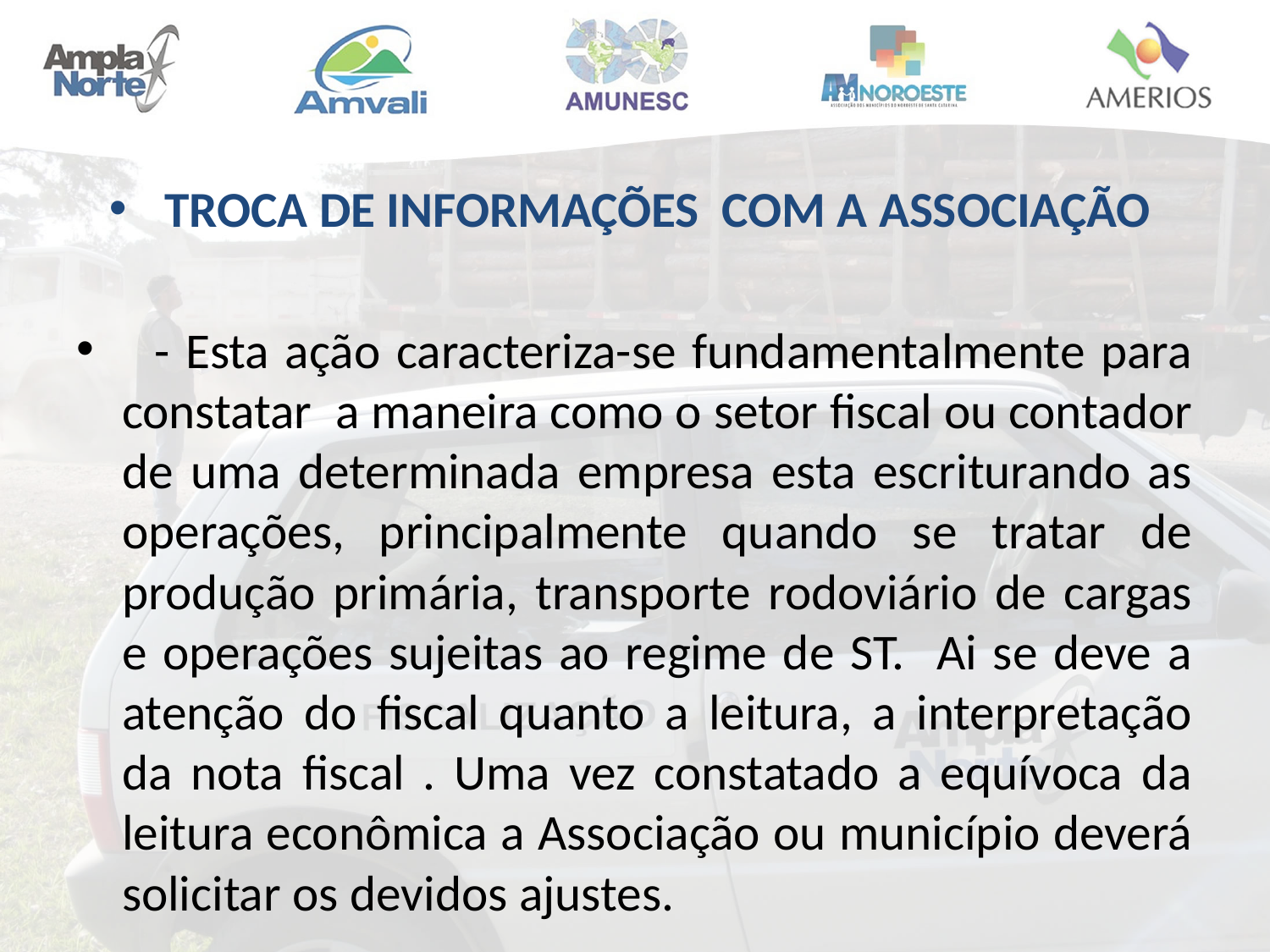

TROCA DE INFORMAÇÕES  COM A ASSOCIAÇÃO

  - Esta ação caracteriza-se fundamentalmente para constatar  a maneira como o setor fiscal ou contador de uma determinada empresa esta escriturando as operações, principalmente quando se tratar de produção primária, transporte rodoviário de cargas e operações sujeitas ao regime de ST.  Ai se deve a atenção do fiscal quanto a leitura, a interpretação da nota fiscal . Uma vez constatado a equívoca da leitura econômica a Associação ou município deverá solicitar os devidos ajustes.